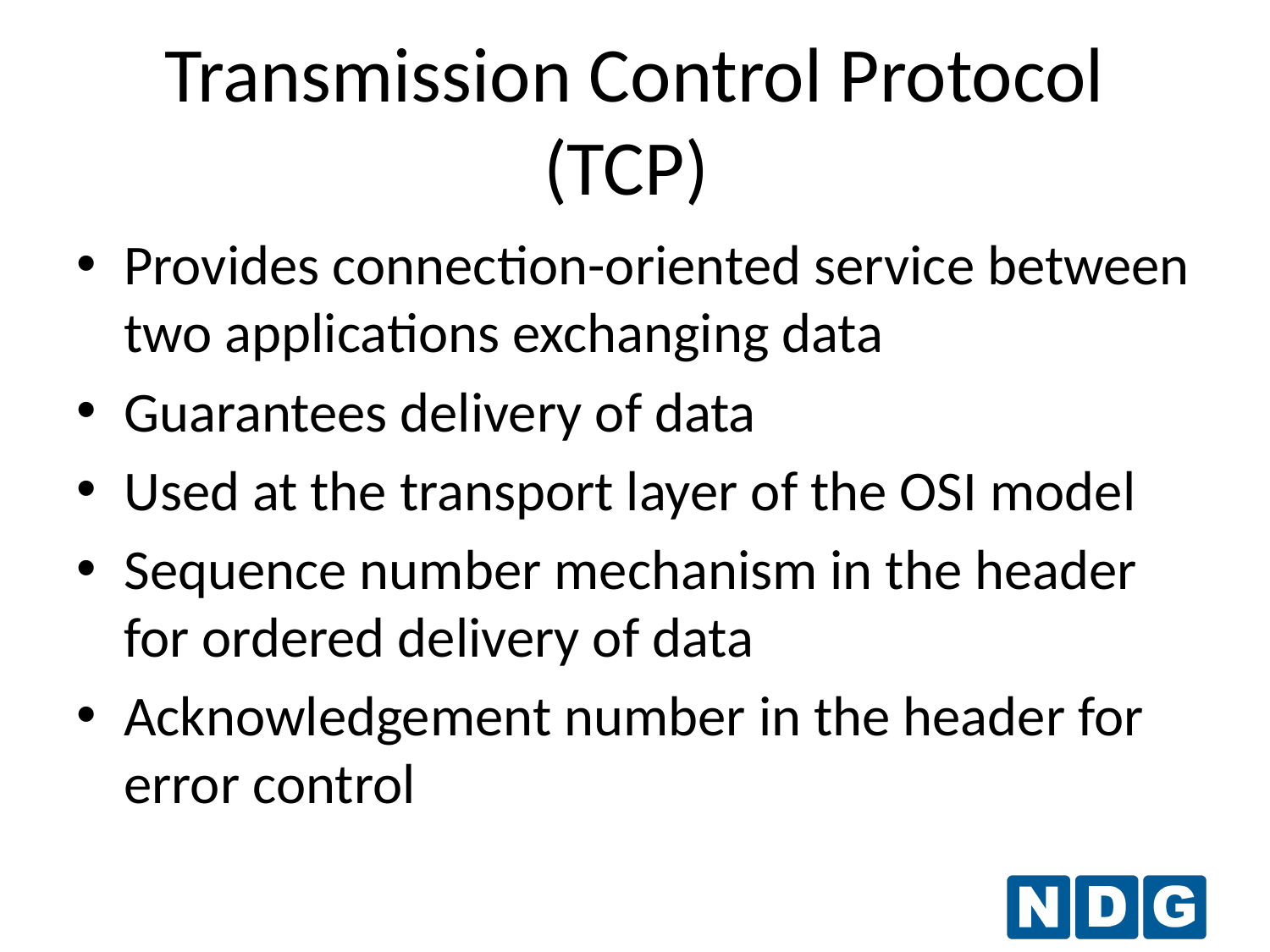

Transmission Control Protocol (TCP)
Provides connection-oriented service between two applications exchanging data
Guarantees delivery of data
Used at the transport layer of the OSI model
Sequence number mechanism in the header for ordered delivery of data
Acknowledgement number in the header for error control